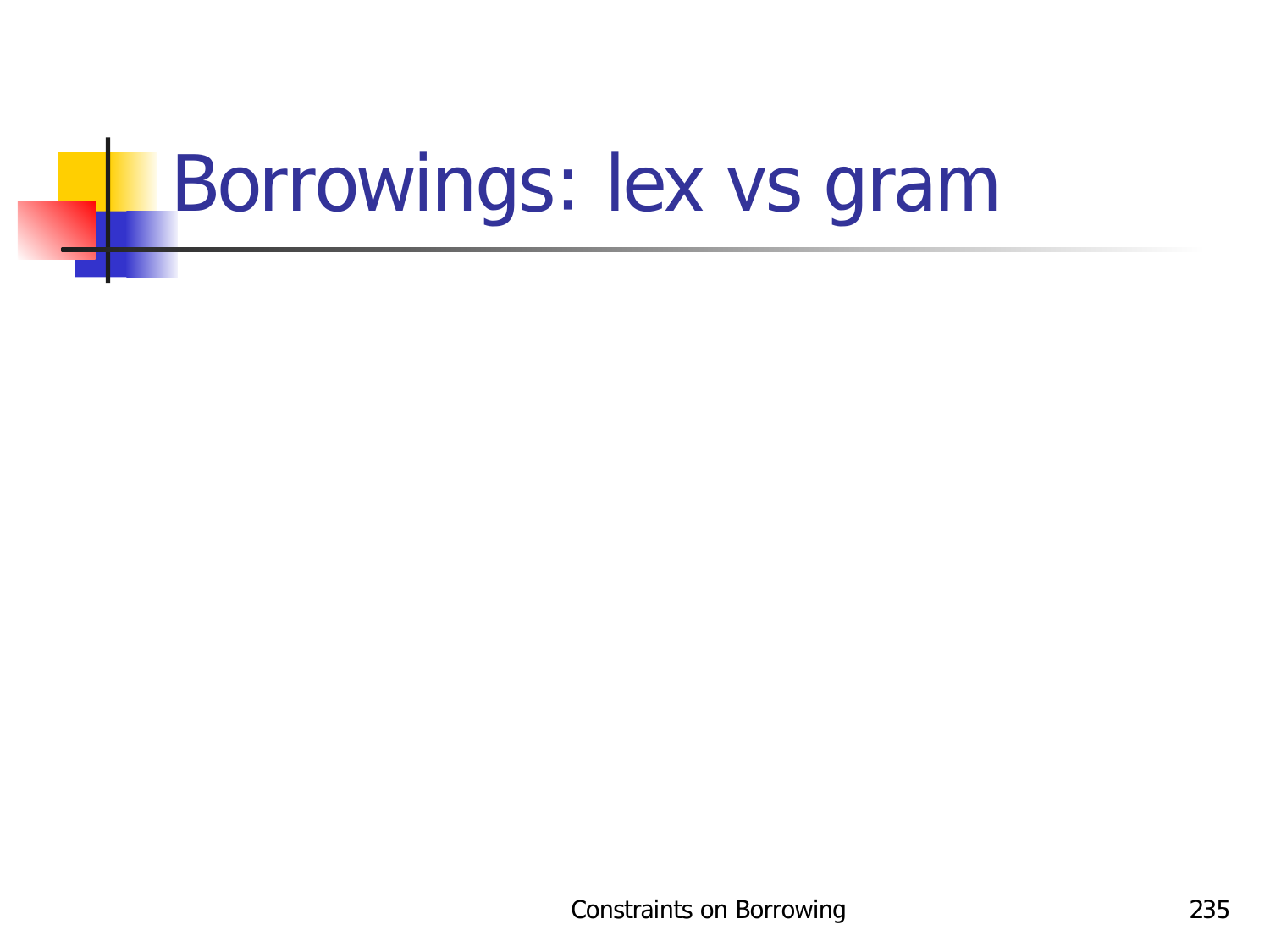

# Borrowings: lex vs gram

Constraints on Borrowing
235